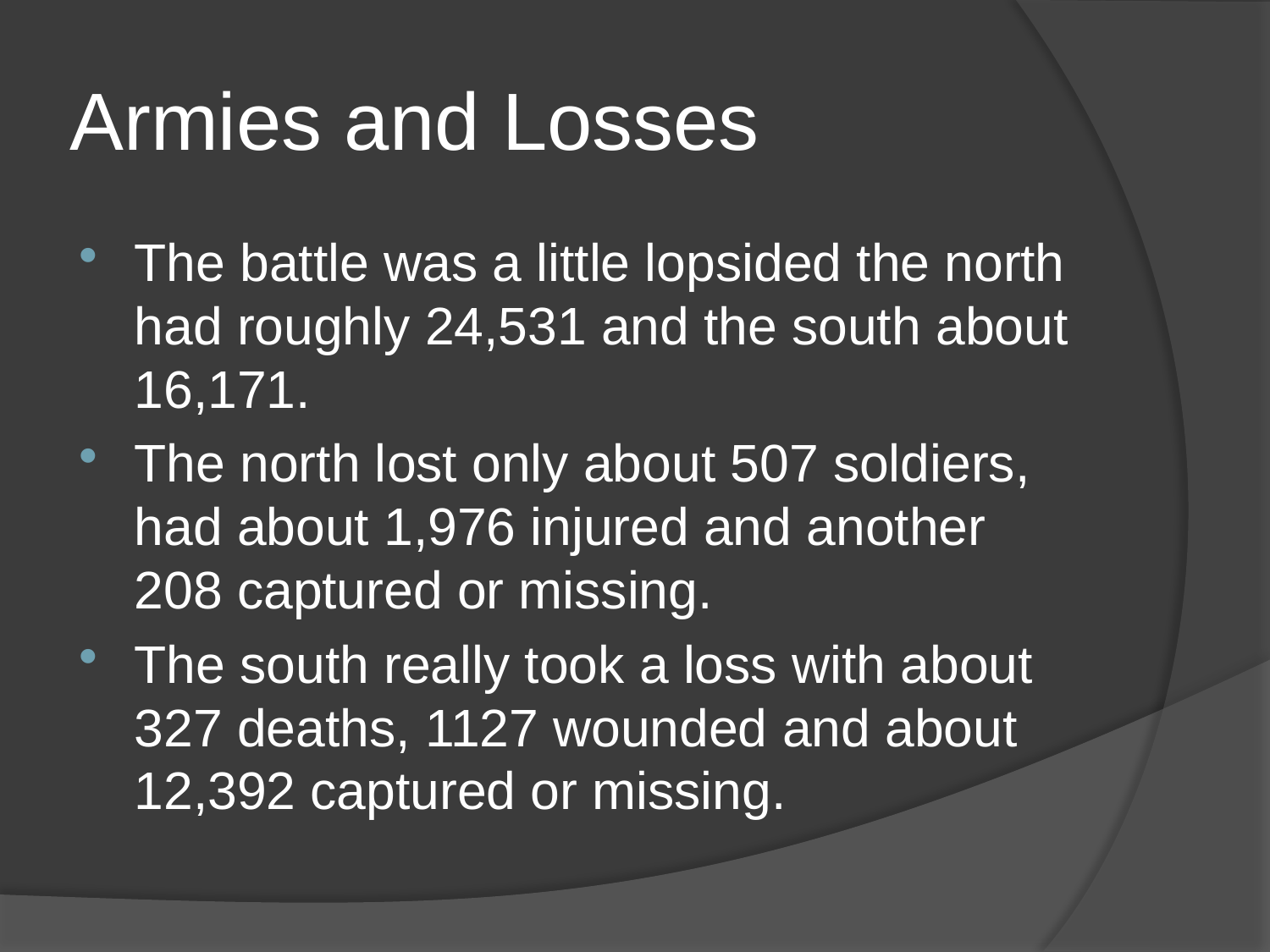

# Armies and Losses
The battle was a little lopsided the north had roughly 24,531 and the south about 16,171.
The north lost only about 507 soldiers, had about 1,976 injured and another 208 captured or missing.
The south really took a loss with about 327 deaths, 1127 wounded and about 12,392 captured or missing.